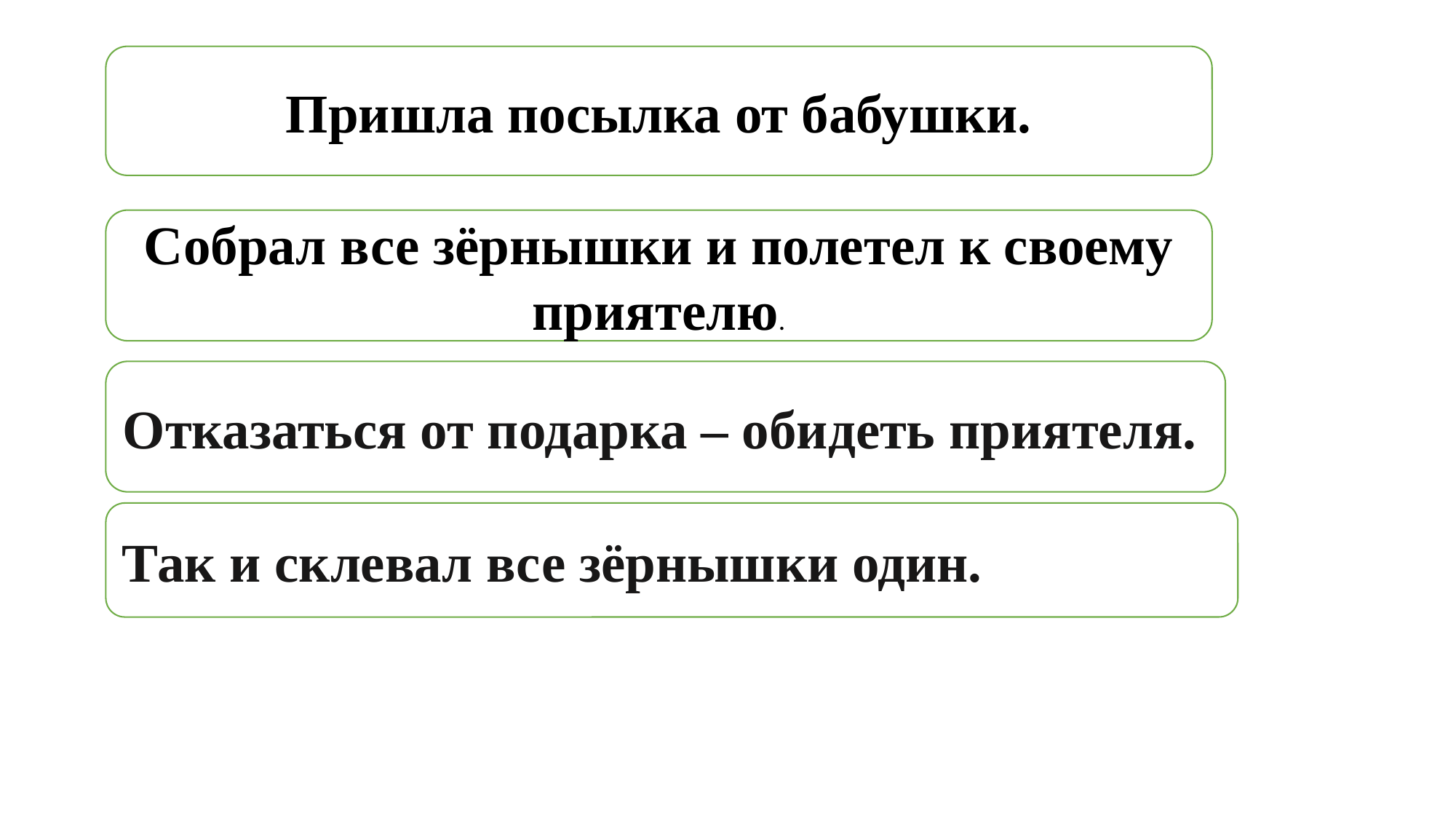

Пришла посылка от бабушки.
Собрал все зёрнышки и полетел к своему приятелю.
Отказаться от подарка – обидеть приятеля.
Так и склевал все зёрнышки один.